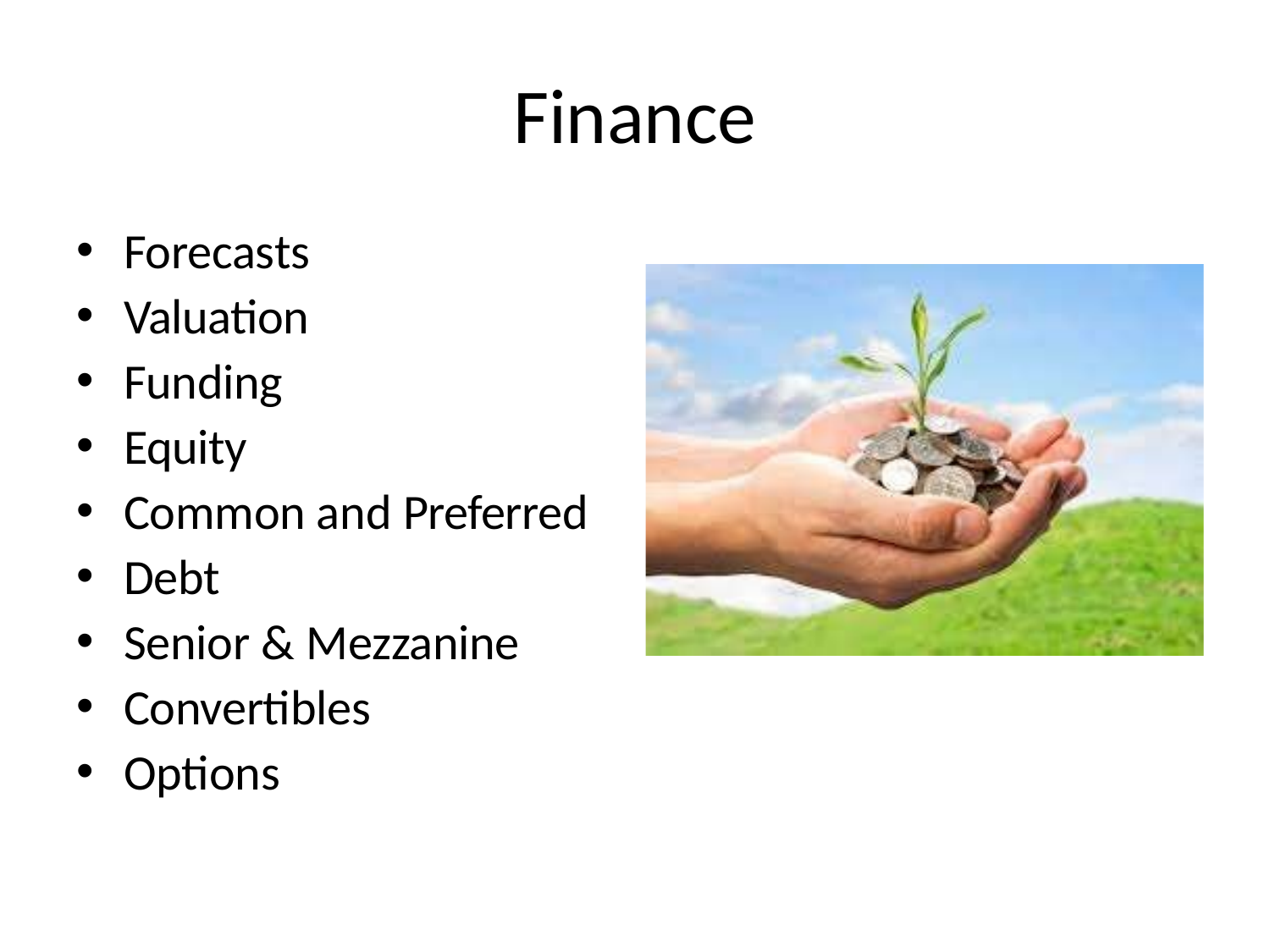

# Finance
Forecasts
Valuation
Funding
Equity
Common and Preferred
Debt
Senior & Mezzanine
Convertibles
Options